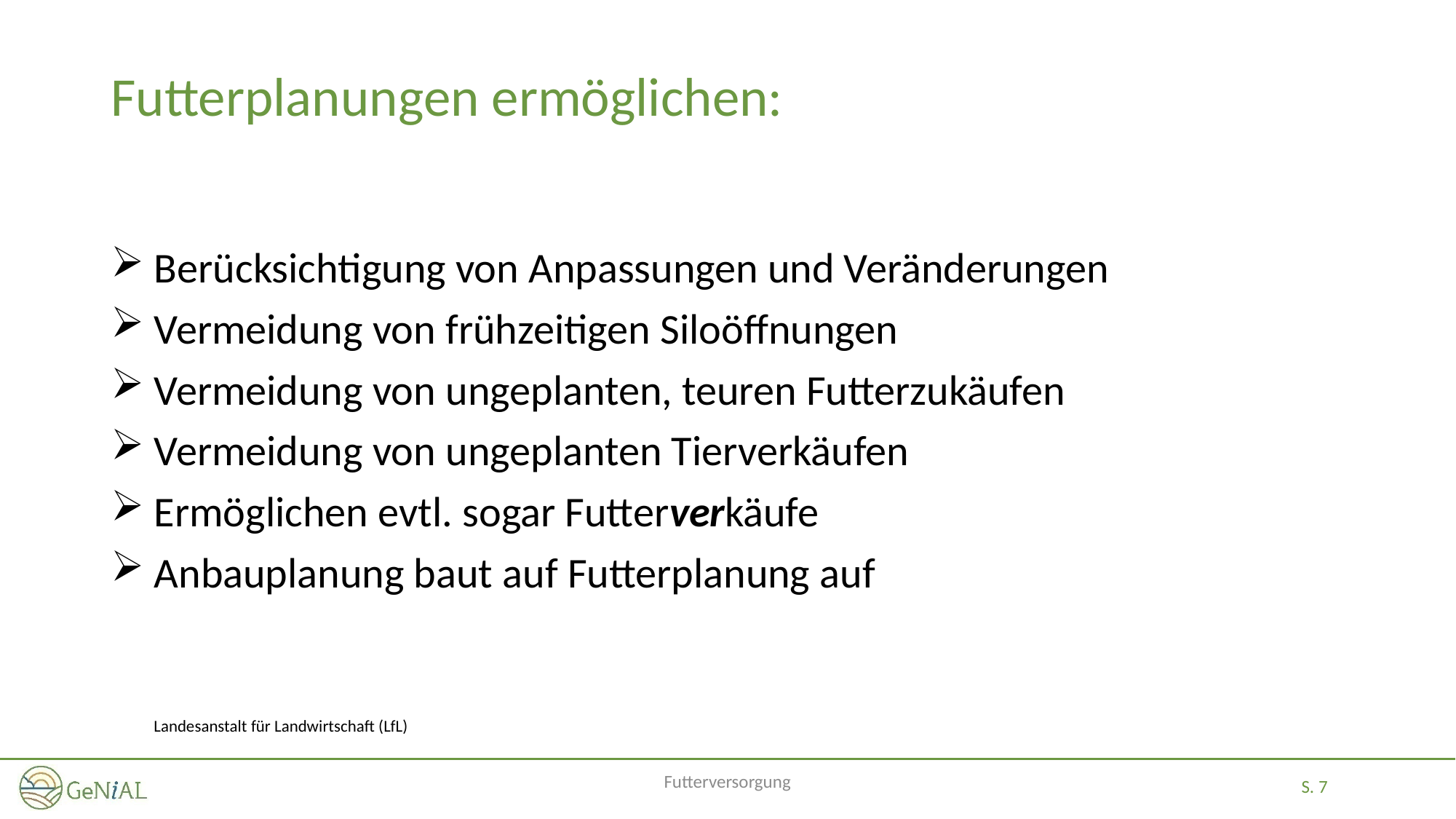

# Futterplanungen ermöglichen:

 Berücksichtigung von Anpassungen und Veränderungen
 Vermeidung von frühzeitigen Siloöffnungen
 Vermeidung von ungeplanten, teuren Futterzukäufen
 Vermeidung von ungeplanten Tierverkäufen
 Ermöglichen evtl. sogar Futterverkäufe
 Anbauplanung baut auf Futterplanung auf
Landesanstalt für Landwirtschaft (LfL)
Futterversorgung